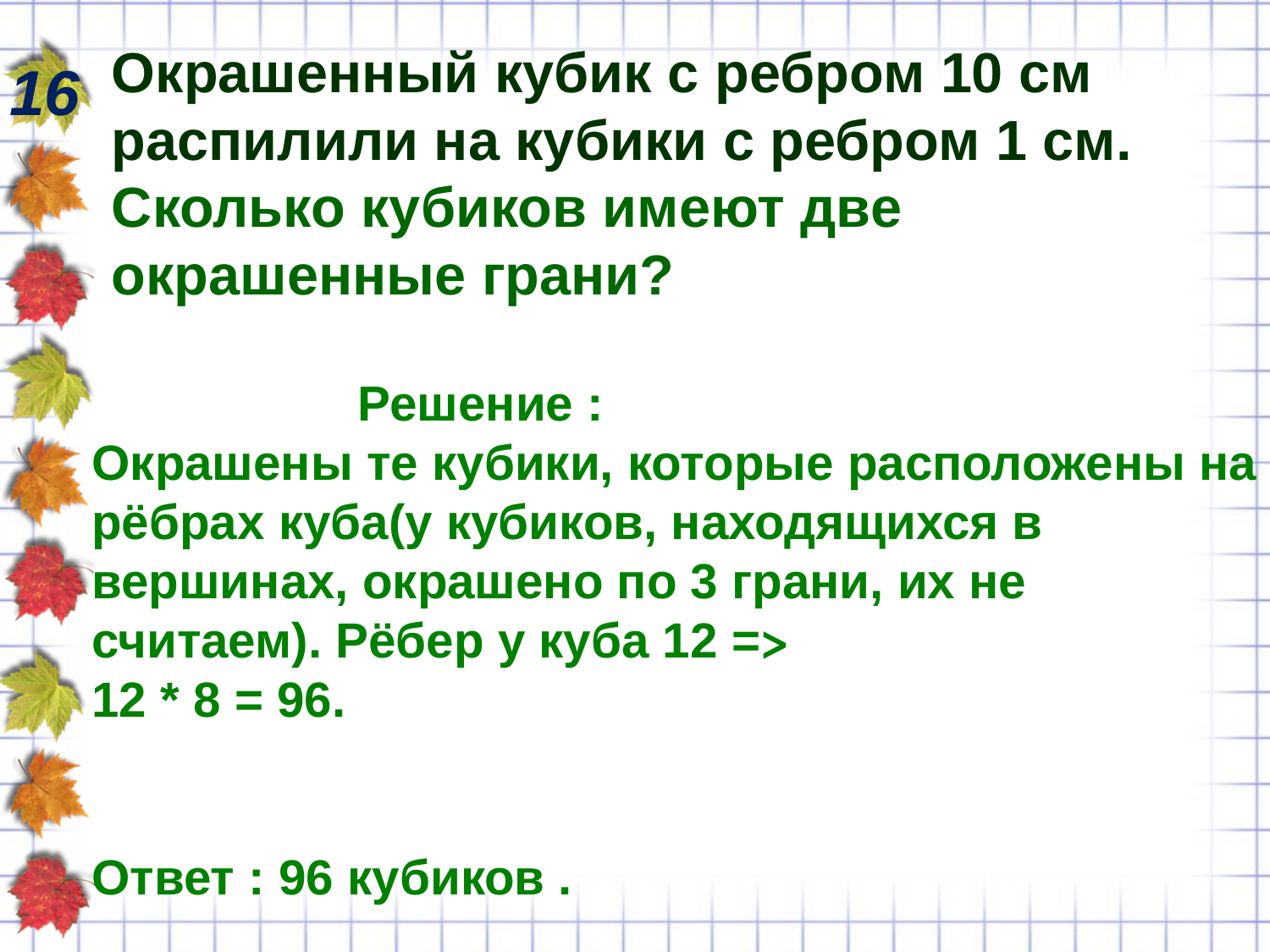

Окрашенный кубик с ребром 10 см распилили на кубики с ребром 1 см. Сколько кубиков имеют две окрашенные грани?
16

                                     Решение :
Окрашены те кубики, которые расположены на рёбрах куба(у кубиков, находящихся в вершинах, окрашено по 3 грани, их не считаем). Рёбер у куба 12 =>
12 * 8 = 96.

Ответ : 96 кубиков .